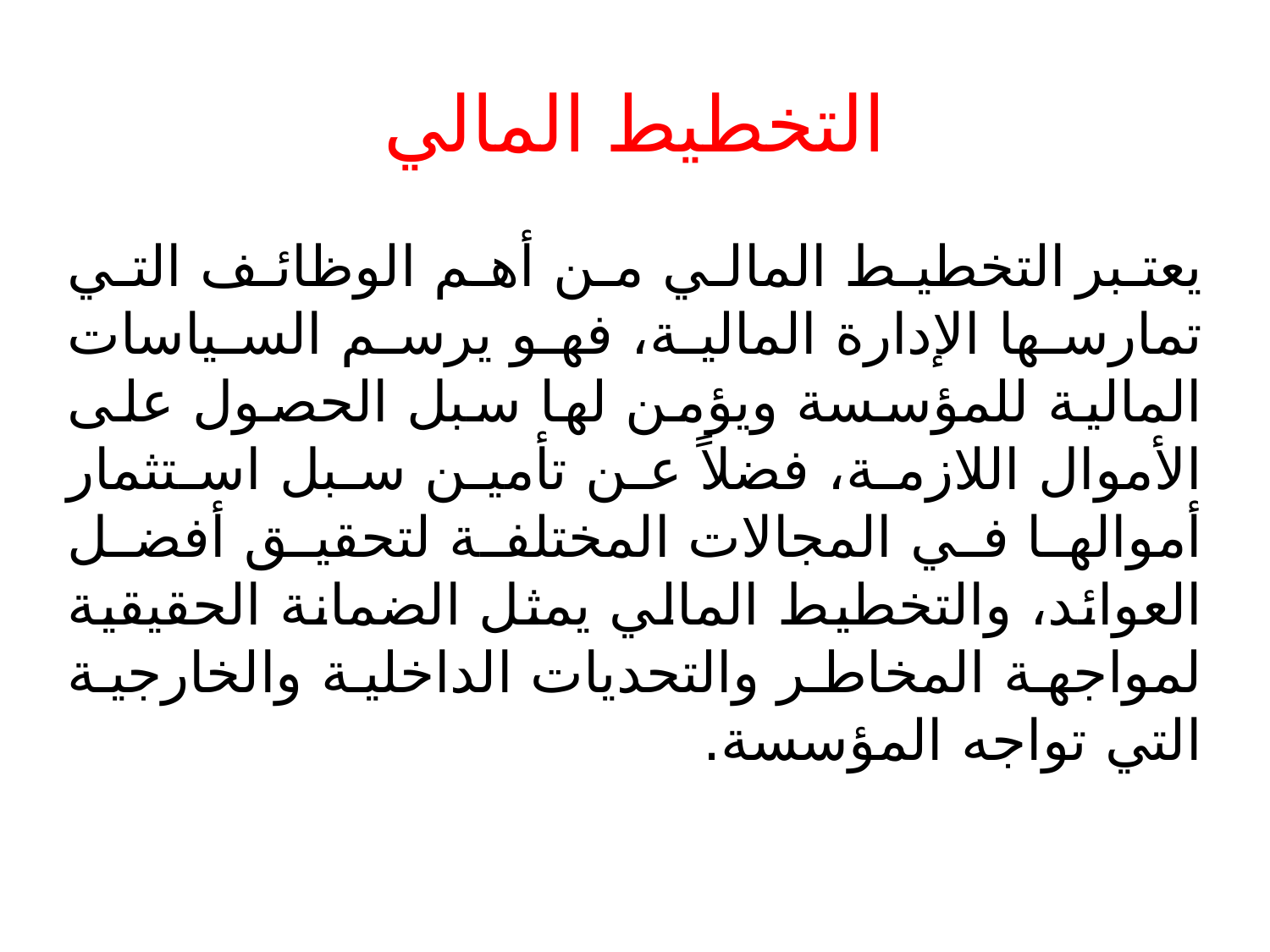

# التخطيط المالي

يعتبر التخطيط المالي من أهم الوظائف التي تمارسها الإدارة المالية، فهو يرسم السياسات المالية للمؤسسة ويؤمن لها سبل الحصول على الأموال اللازمة، فضلاً عن تأمين سبل استثمار أموالها في المجالات المختلفة لتحقيق أفضل العوائد، والتخطيط المالي يمثل الضمانة الحقيقية لمواجهة المخاطر والتحديات الداخلية والخارجية التي تواجه المؤسسة.